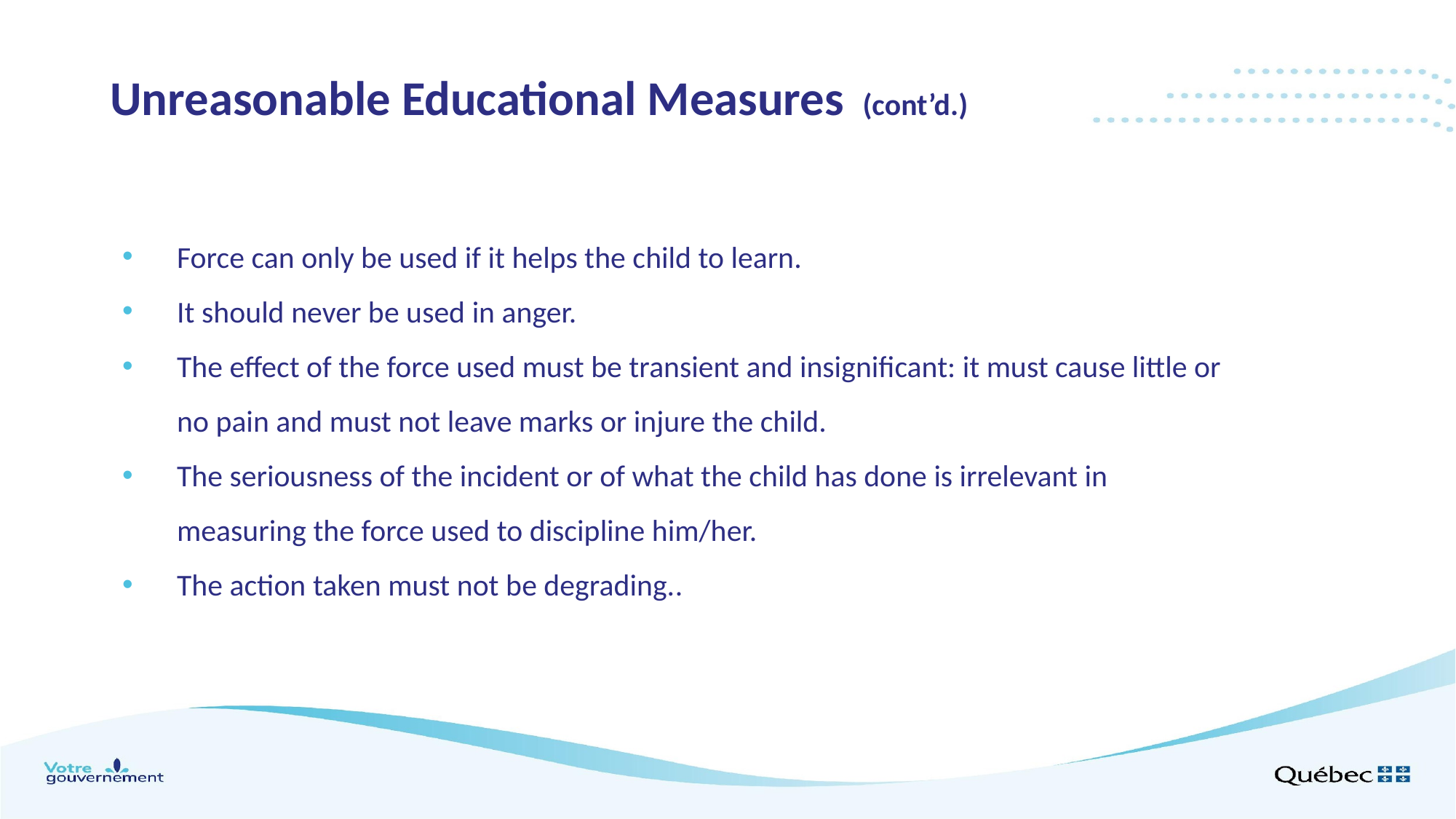

# Unreasonable Educational Measures  (cont’d.)
Force can only be used if it helps the child to learn.
It should never be used in anger.
The effect of the force used must be transient and insignificant: it must cause little or no pain and must not leave marks or injure the child.
The seriousness of the incident or of what the child has done is irrelevant in measuring the force used to discipline him/her.
The action taken must not be degrading..